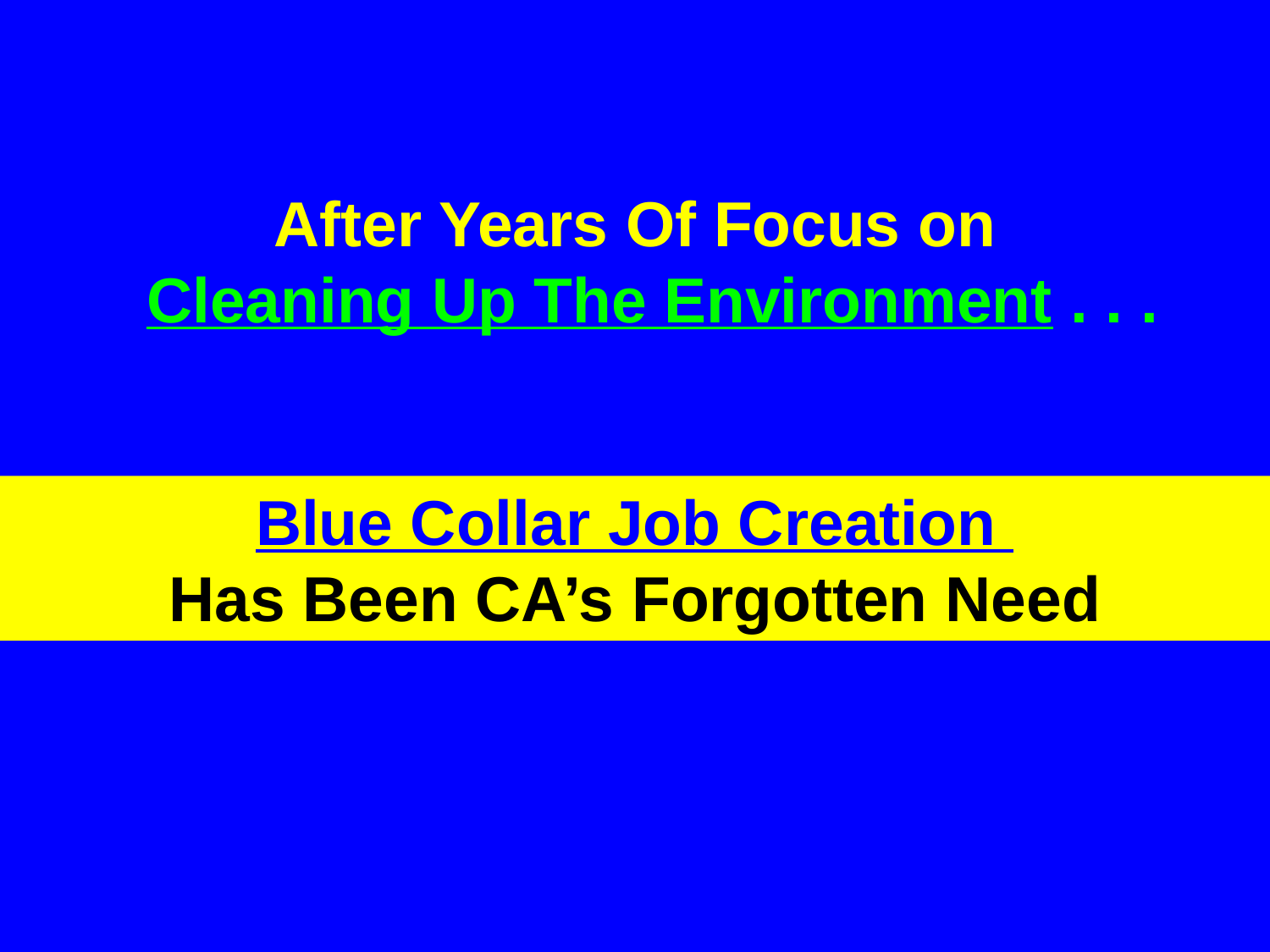

# After Years Of Focus on Cleaning Up The Environment . . .
Blue Collar Job Creation
Has Been CA’s Forgotten Need